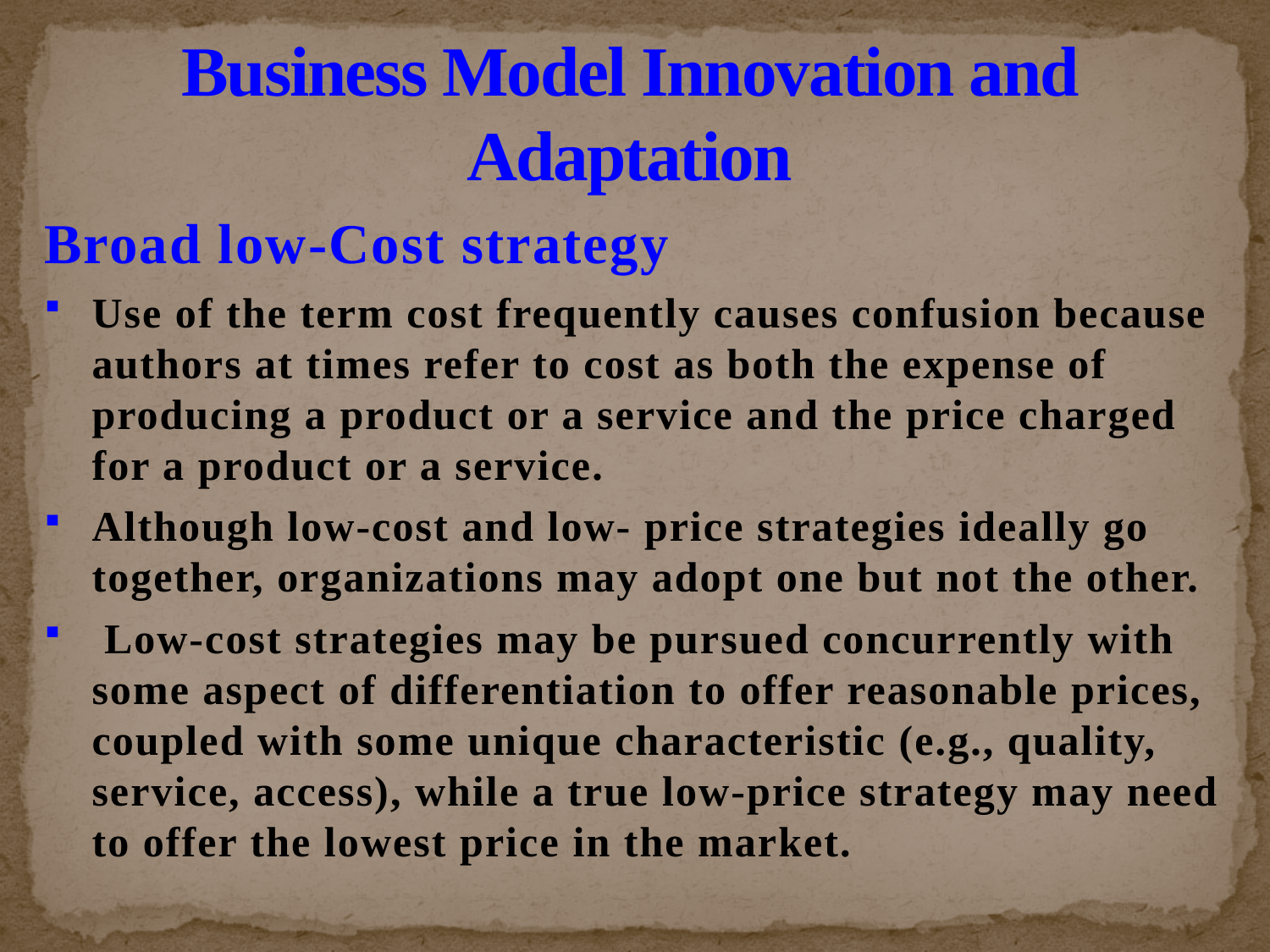

# Business Model Innovation and Adaptation
Broad low-Cost strategy
Use of the term cost frequently causes confusion because authors at times refer to cost as both the expense of producing a product or a service and the price charged for a product or a service.
Although low-cost and low- price strategies ideally go together, organizations may adopt one but not the other.
 Low-cost strategies may be pursued concurrently with some aspect of differentiation to offer reasonable prices, coupled with some unique characteristic (e.g., quality, service, access), while a true low-price strategy may need to offer the lowest price in the market.